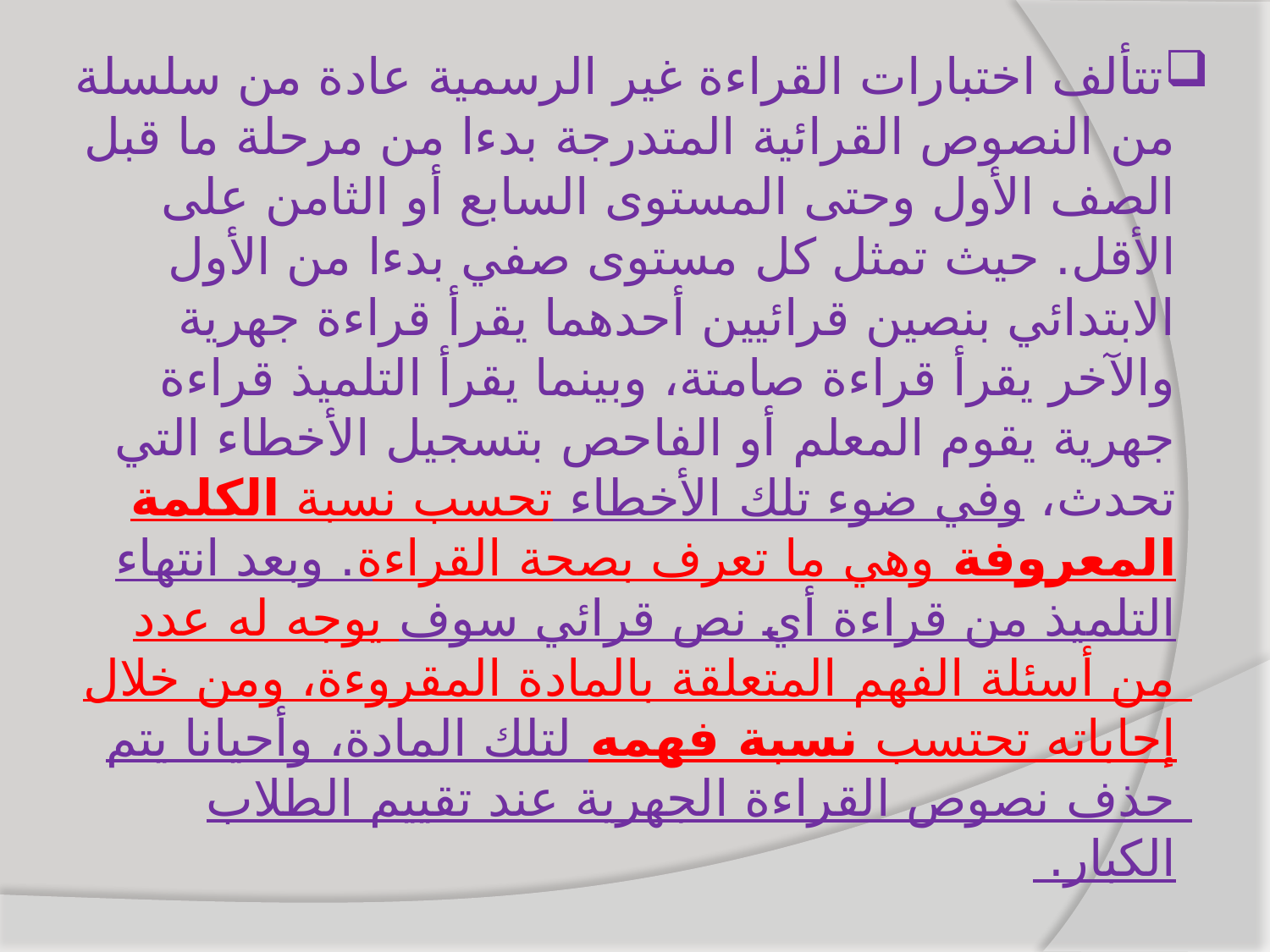

# تتألف اختبارات القراءة غير الرسمية عادة من سلسلة من النصوص القرائية المتدرجة بدءا من مرحلة ما قبل الصف الأول وحتى المستوى السابع أو الثامن على الأقل. حيث تمثل كل مستوى صفي بدءا من الأول الابتدائي بنصين قرائيين أحدهما يقرأ قراءة جهرية والآخر يقرأ قراءة صامتة، وبينما يقرأ التلميذ قراءة جهرية يقوم المعلم أو الفاحص بتسجيل الأخطاء التي تحدث، وفي ضوء تلك الأخطاء تحسب نسبة الكلمة المعروفة وهي ما تعرف بصحة القراءة. وبعد انتهاء التلميذ من قراءة أي نص قرائي سوف يوجه له عدد من أسئلة الفهم المتعلقة بالمادة المقروءة، ومن خلال إجاباته تحتسب نسبة فهمه لتلك المادة، وأحيانا يتم حذف نصوص القراءة الجهرية عند تقييم الطلاب الكبار.